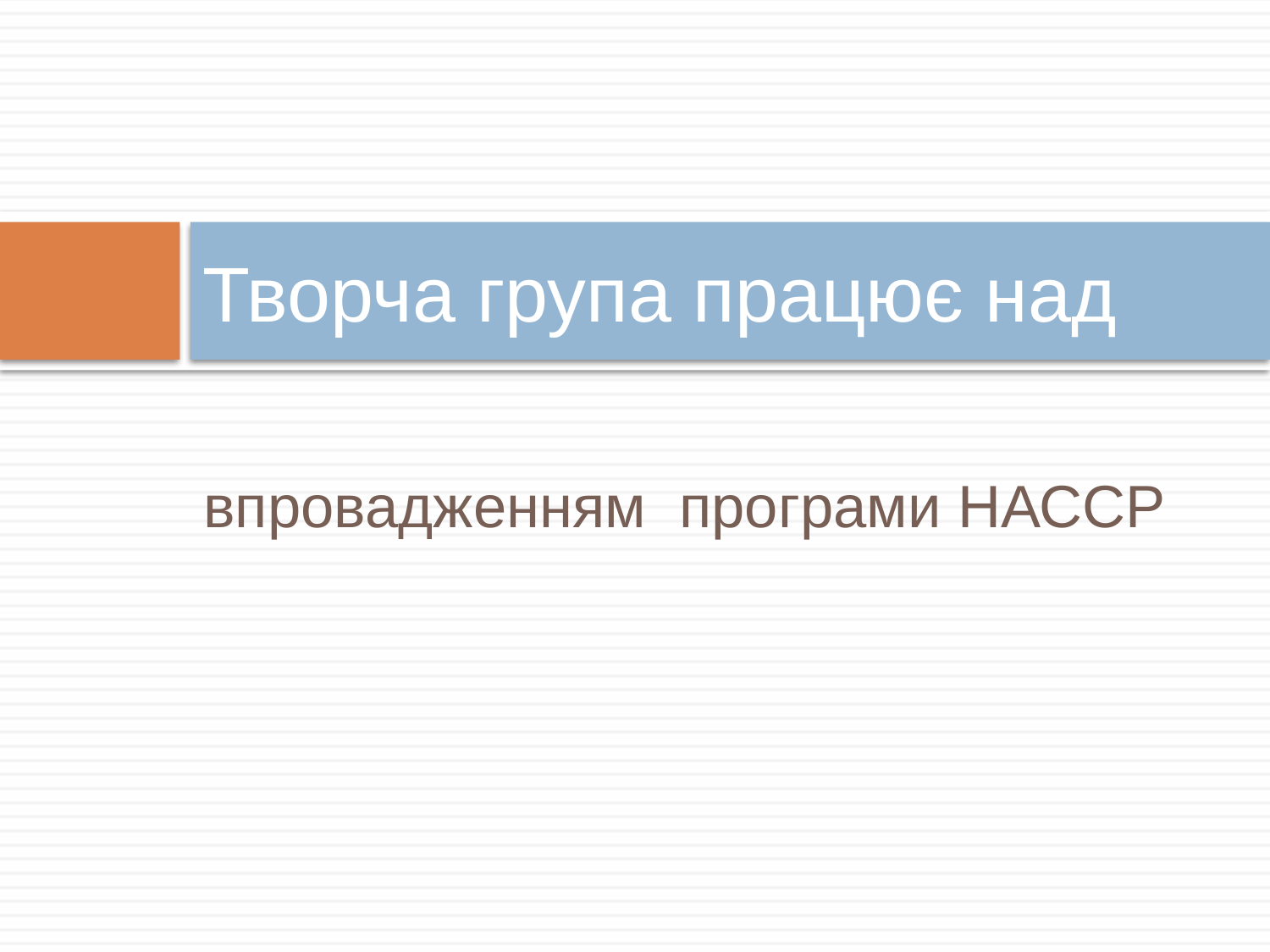

# Творча група працює над

впровадженням  програми НАССР